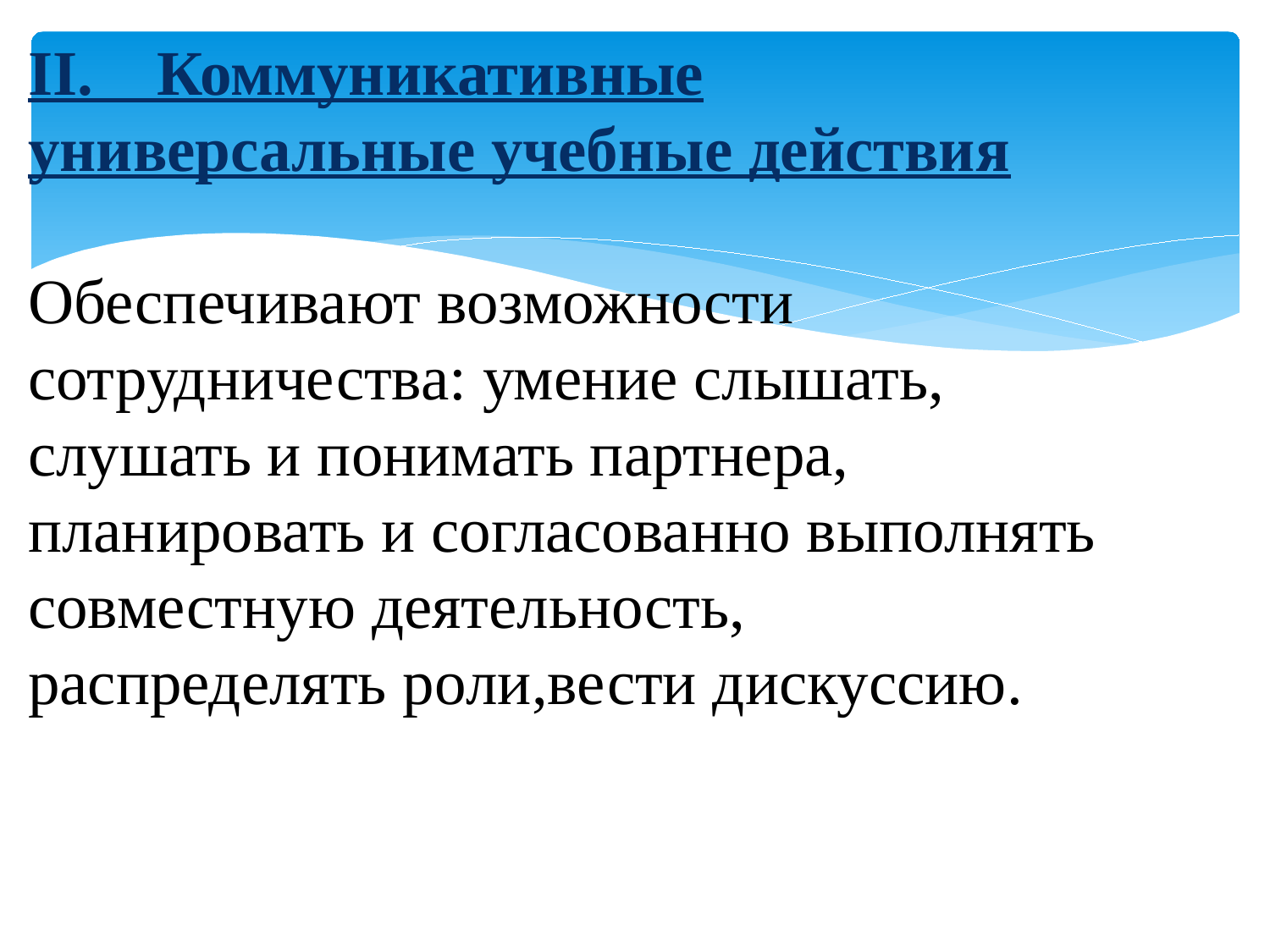

II.    Коммуникативные универсальные учебные действия

Обеспечивают возможности сотрудничества: умение слышать, слушать и понимать партнера, планировать и согласованно выполнять совместную деятельность, распределять роли,вести дискуссию.